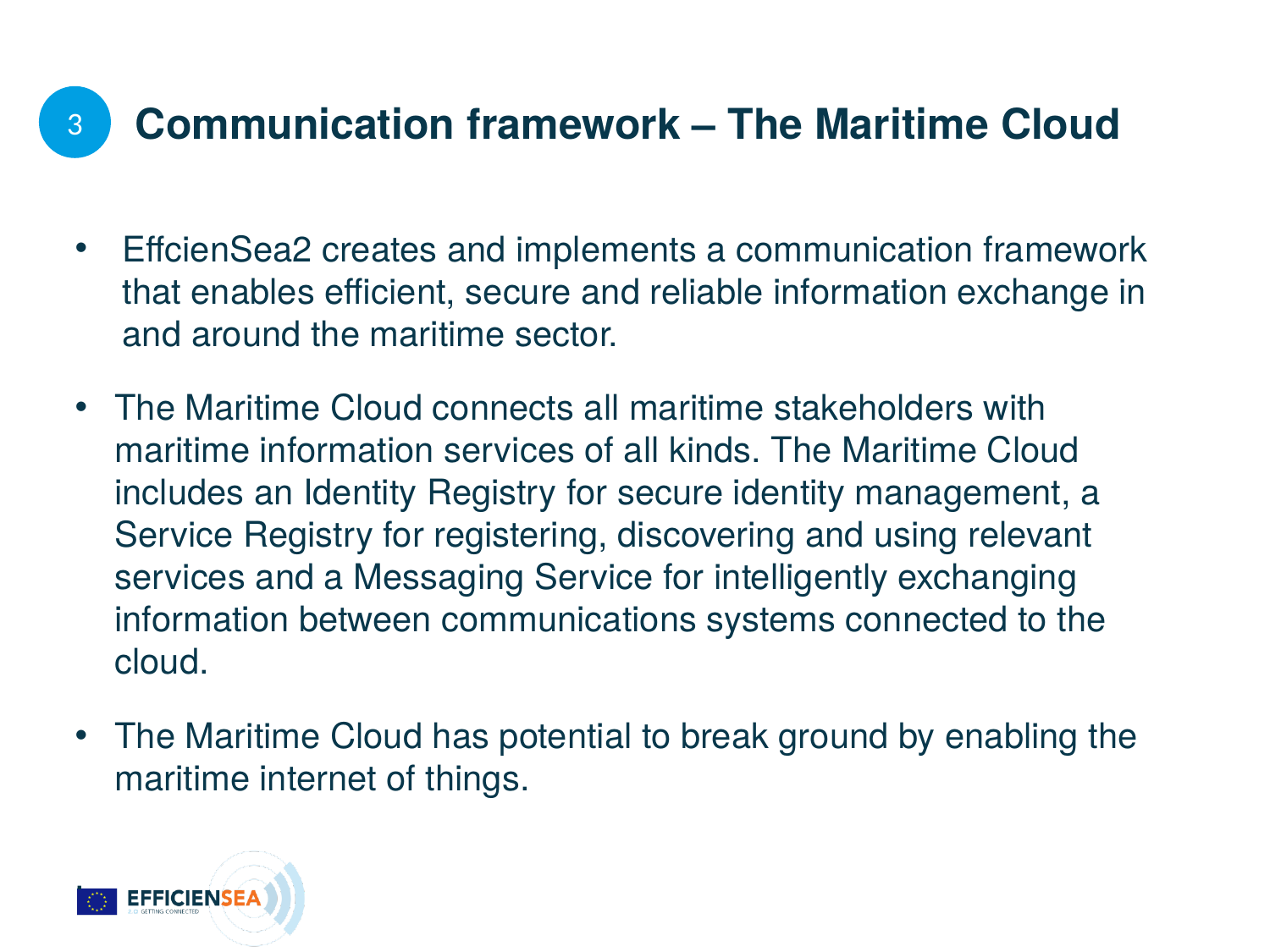

3
# Communication framework – The Maritime Cloud
EffcienSea2 creates and implements a communication framework that enables efficient, secure and reliable information exchange in and around the maritime sector.

The Maritime Cloud connects all maritime stakeholders with maritime information services of all kinds. The Maritime Cloud includes an Identity Registry for secure identity management, a Service Registry for registering, discovering and using relevant services and a Messaging Service for intelligently exchanging information between communications systems connected to the cloud.

The Maritime Cloud has potential to break ground by enabling the maritime internet of things.

.